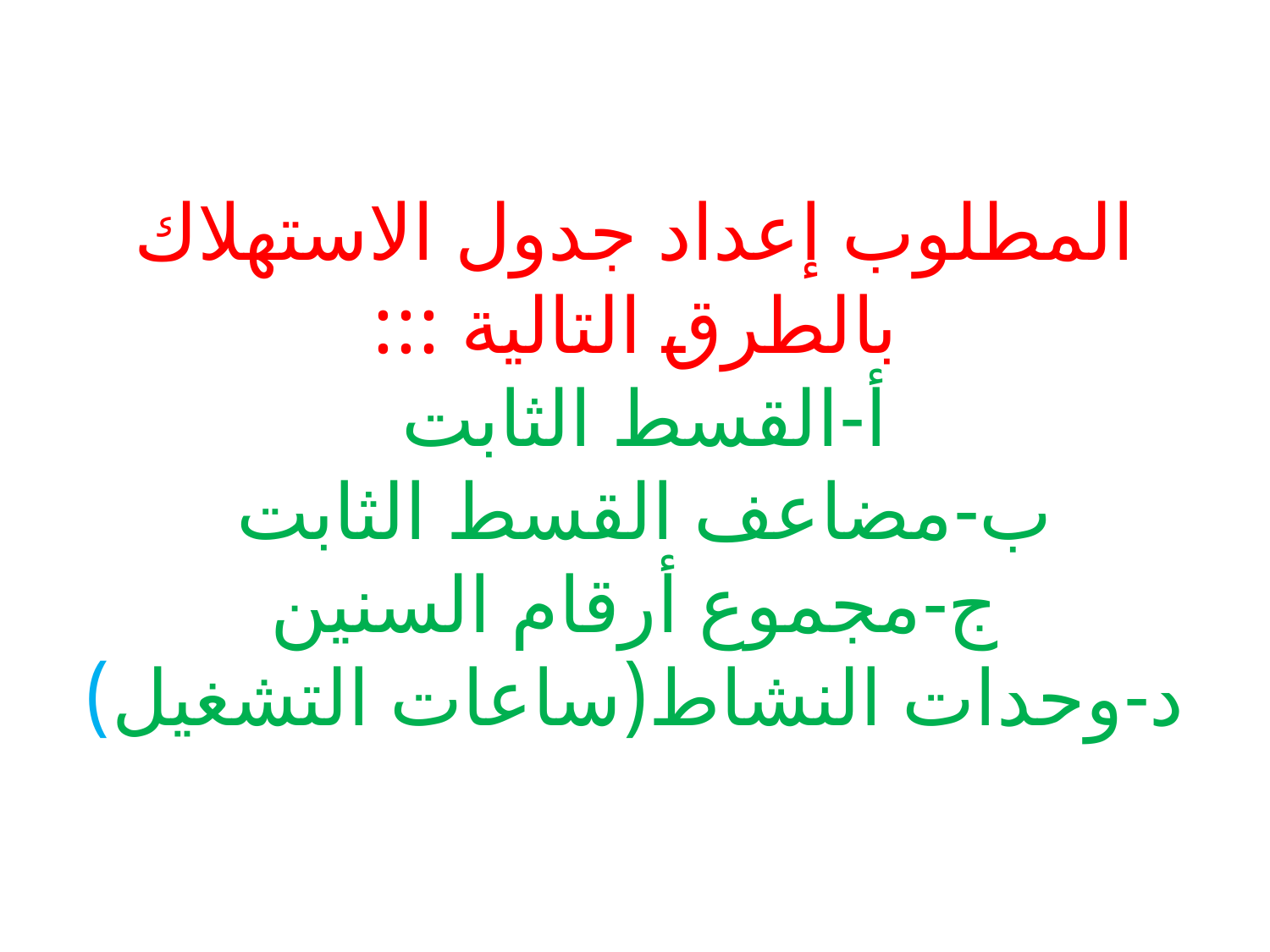

# المطلوب إعداد جدول الاستهلاك بالطرق التالية ::: أ-القسط الثابت ب-مضاعف القسط الثابت ج-مجموع أرقام السنين د-وحدات النشاط(ساعات التشغيل)